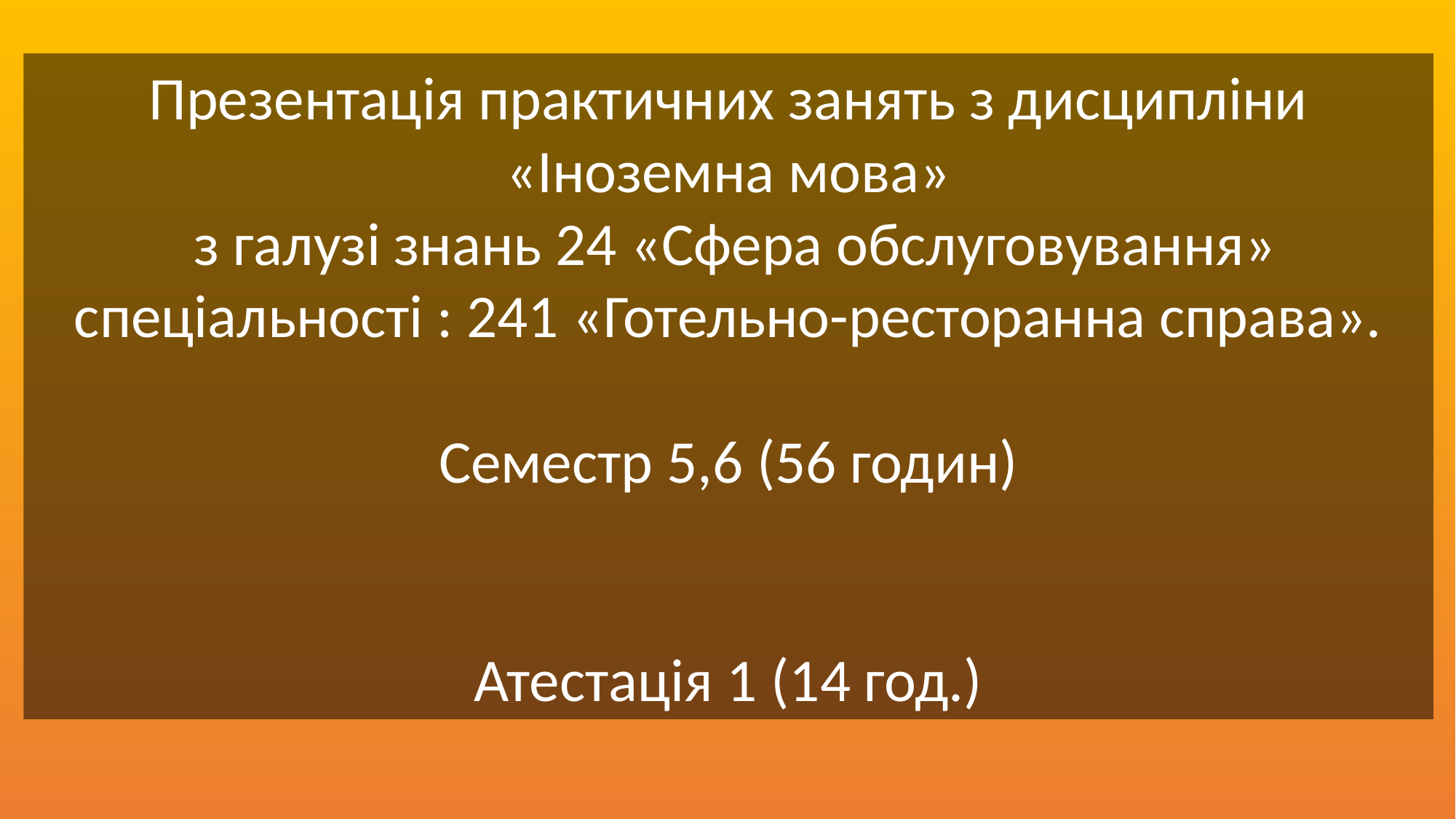

Презентація практичних занять з дисципліни «Іноземна мова»
 з галузі знань 24 «Сфера обслуговування»
спеціальності : 241 «Готельно-ресторанна справа».

Семестр 5,6 (56 годин)

Атестація 1 (14 год.)